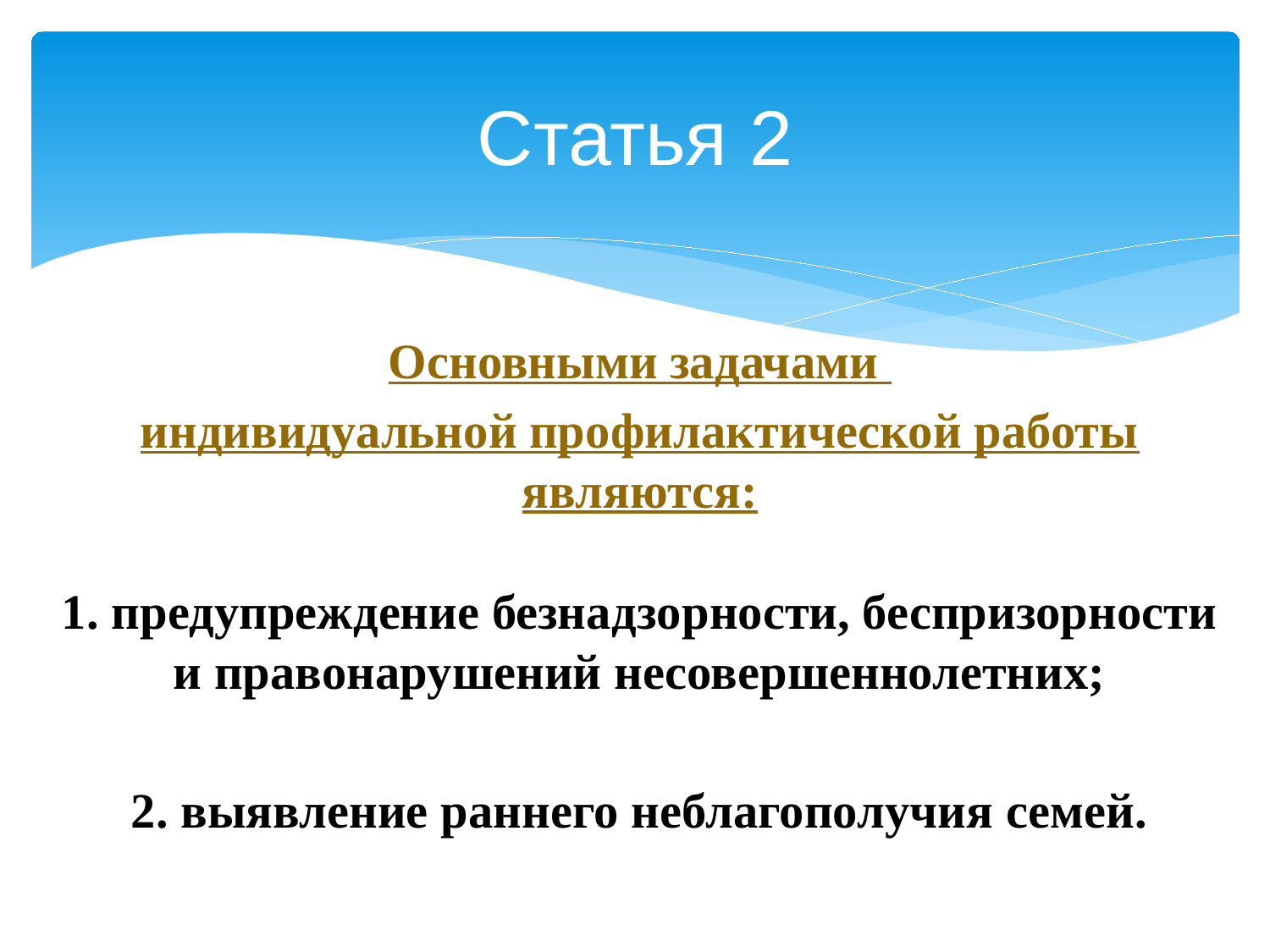

# Статья 2

Основными задачами
индивидуальной профилактической работы являются:

1. предупреждение безнадзорности, беспризорности и правонарушений несовершеннолетних;

2. выявление раннего неблагополучия семей.